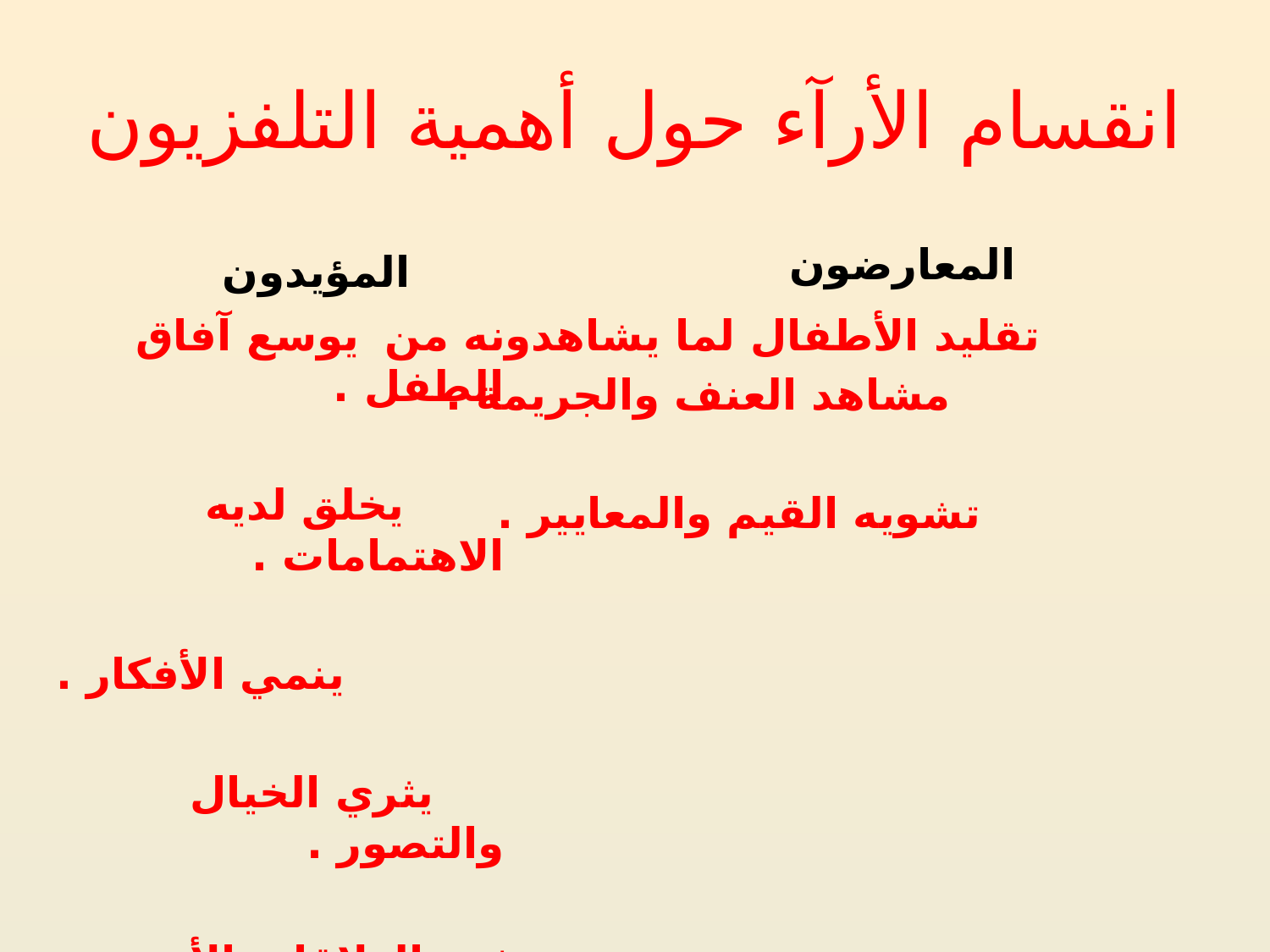

# انقسام الأرآء حول أهمية التلفزيون
               المعارضون
                 المؤيدون
             يوسع آفاق الطفل .

          يخلق لديه الاهتمامات .

              ينمي الأفكار .

        يثري الخيال والتصور .

توثيق العلاقات الأسرية من خلال
الرؤية المشتركة للبرامج التلفزيونية .
             تقليد الأطفال لما يشاهدونه من
                   مشاهد العنف والجريمة .

                 تشويه القيم والمعايير .